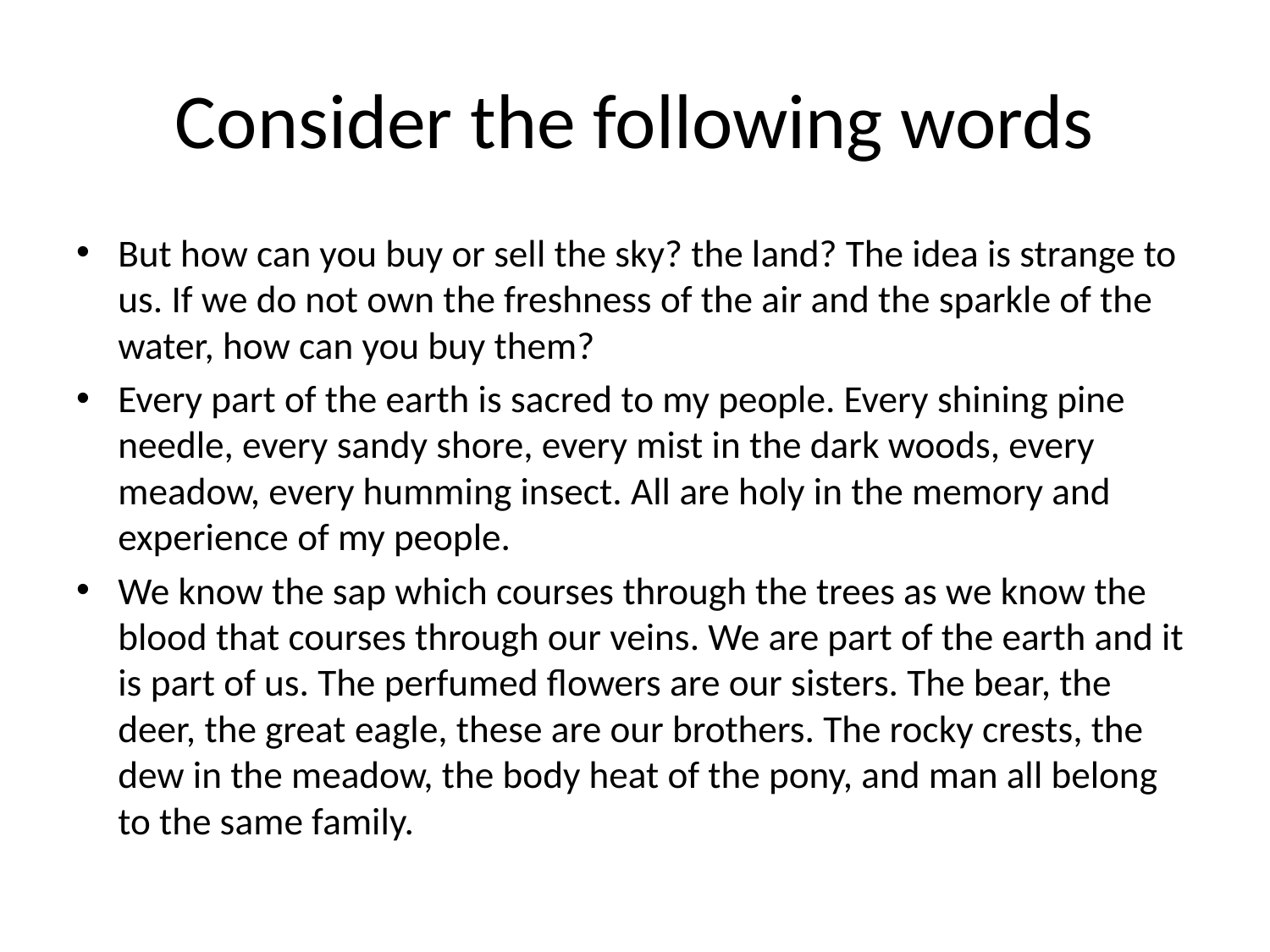

# Consider the following words
But how can you buy or sell the sky? the land? The idea is strange to us. If we do not own the freshness of the air and the sparkle of the water, how can you buy them?
Every part of the earth is sacred to my people. Every shining pine needle, every sandy shore, every mist in the dark woods, every meadow, every humming insect. All are holy in the memory and experience of my people.
We know the sap which courses through the trees as we know the blood that courses through our veins. We are part of the earth and it is part of us. The perfumed flowers are our sisters. The bear, the deer, the great eagle, these are our brothers. The rocky crests, the dew in the meadow, the body heat of the pony, and man all belong to the same family.